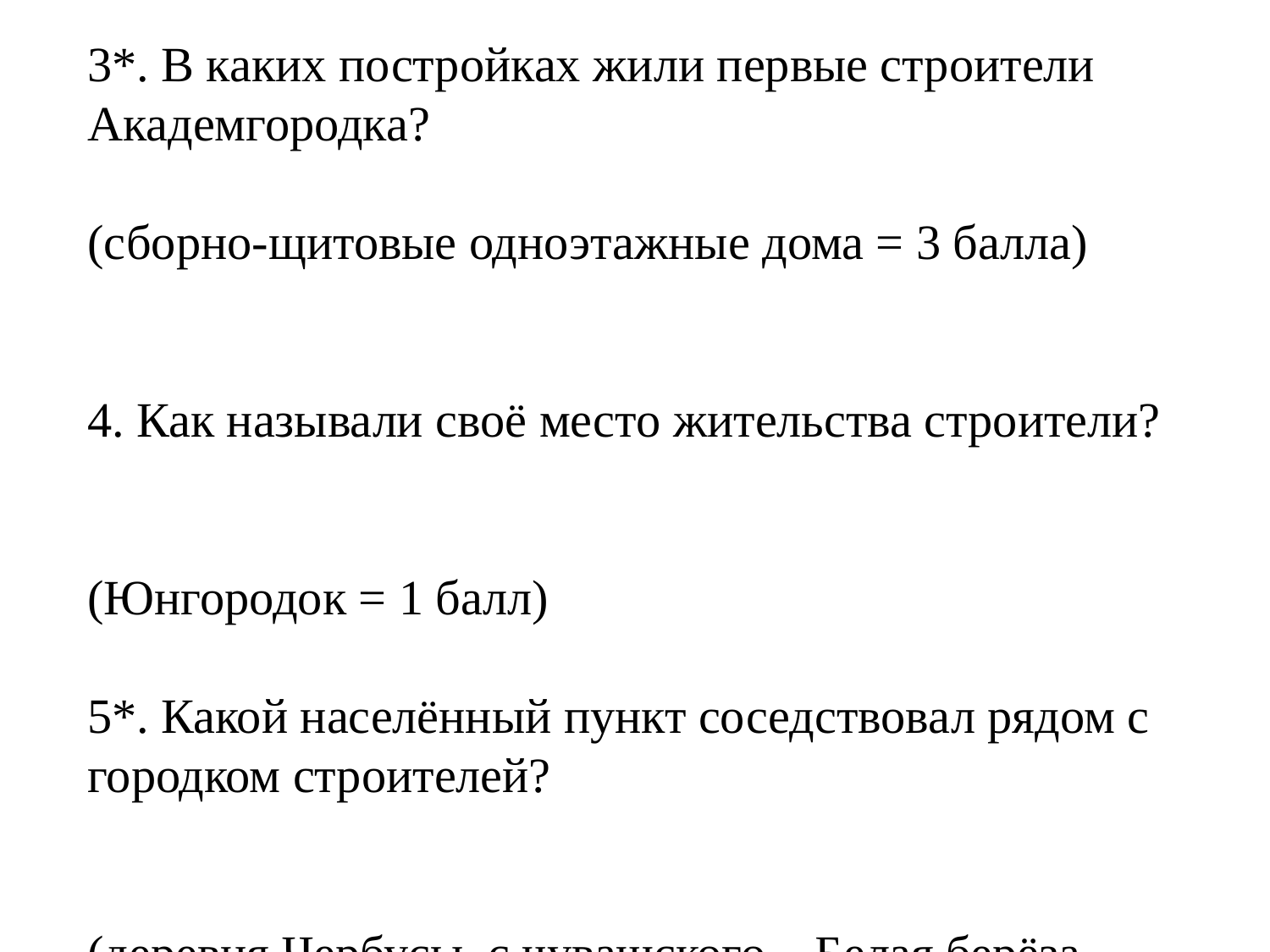

3*. В каких постройках жили первые строители Академгородка?

(сборно-щитовые одноэтажные дома = 3 балла)

4. Как называли своё место жительства строители?

(Юнгородок = 1 балл)

5*. Какой населённый пункт соседствовал рядом с городком строителей?

(деревня Чербусы, с чувашского – Белая берёза                = 3 балла)